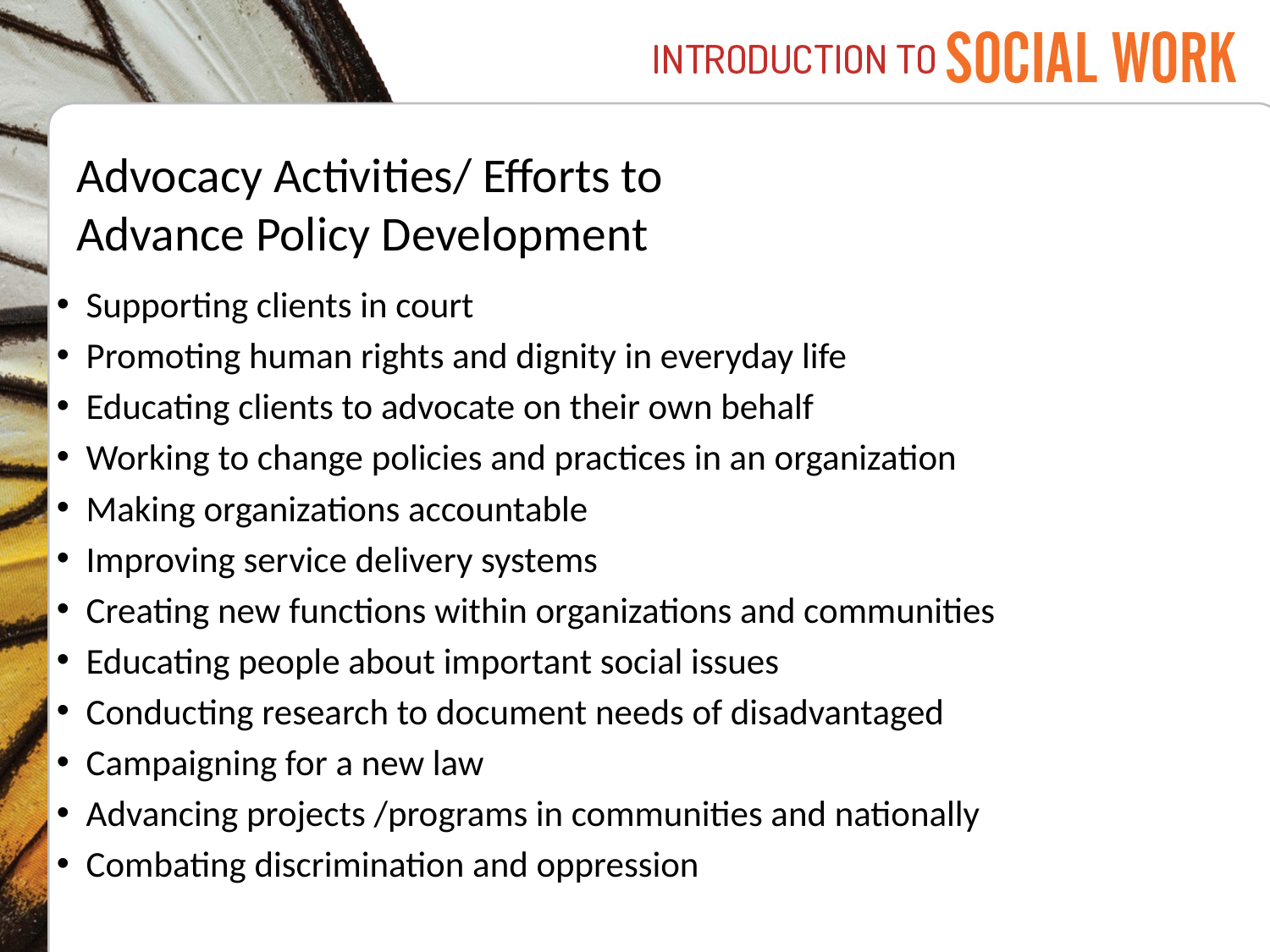

# Advocacy Activities/ Efforts to Advance Policy Development
Supporting clients in court
Promoting human rights and dignity in everyday life
Educating clients to advocate on their own behalf
Working to change policies and practices in an organization
Making organizations accountable
Improving service delivery systems
Creating new functions within organizations and communities
Educating people about important social issues
Conducting research to document needs of disadvantaged
Campaigning for a new law
Advancing projects /programs in communities and nationally
Combating discrimination and oppression